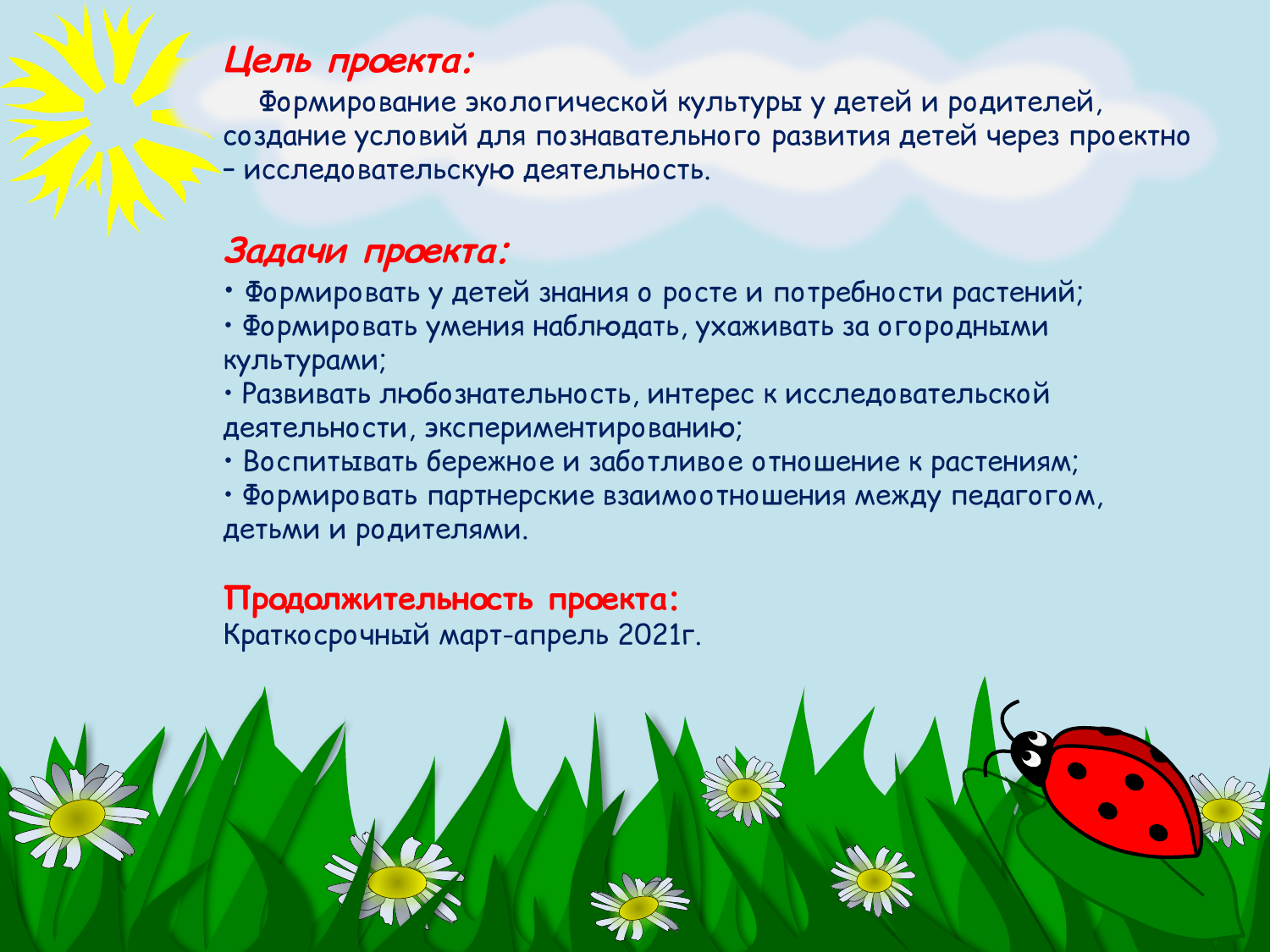

Цель проекта:
    Формирование экологической культуры у детей и родителей, создание условий для познавательного развития детей через проектно – исследовательскую деятельность.

Задачи проекта:
• Формировать у детей знания о росте и потребности растений;
• Формировать умения наблюдать, ухаживать за огородными культурами;
• Развивать любознательность, интерес к исследовательской деятельности, экспериментированию;
• Воспитывать бережное и заботливое отношение к растениям;
• Формировать партнерские взаимоотношения между педагогом, детьми и родителями.

Продолжительность проекта:
Краткосрочный март-апрель 2021г.